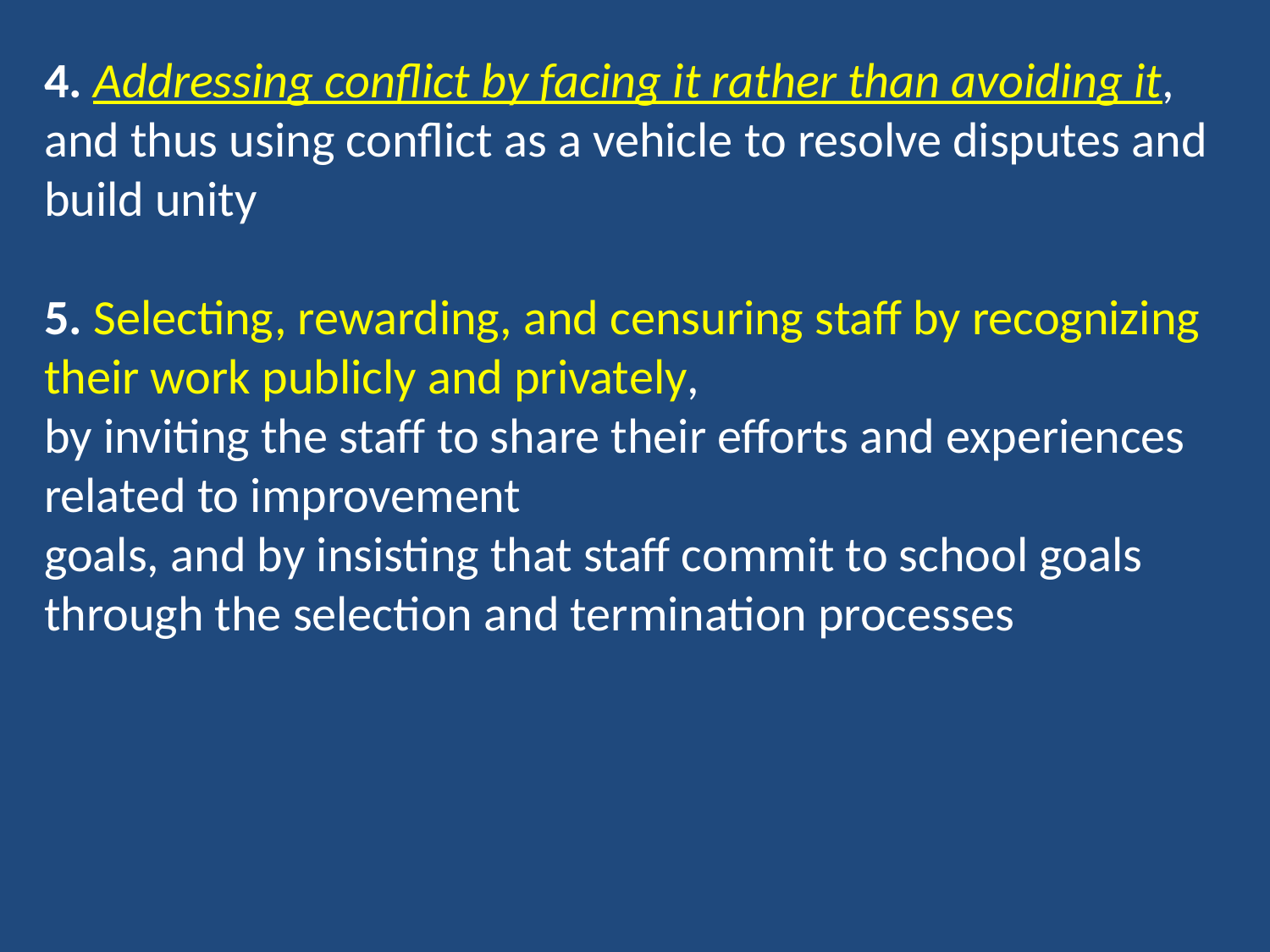

4. Addressing conflict by facing it rather than avoiding it, and thus using conflict as a vehicle to resolve disputes and build unity

5. Selecting, rewarding, and censuring staff by recognizing their work publicly and privately,
by inviting the staff to share their efforts and experiences related to improvement
goals, and by insisting that staff commit to school goals through the selection and termination processes